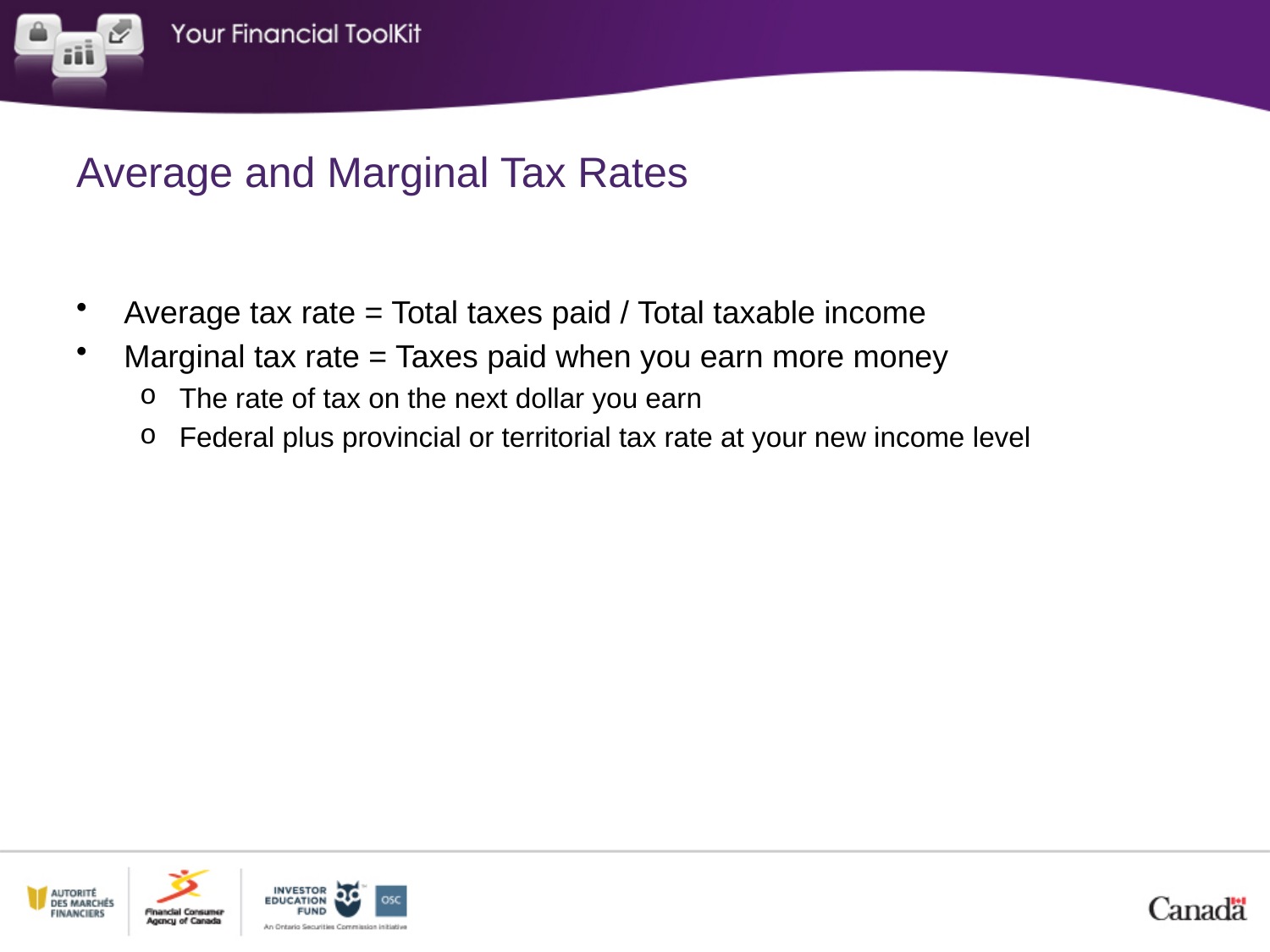

# Average and Marginal Tax Rates
Average tax rate = Total taxes paid / Total taxable income
Marginal tax rate = Taxes paid when you earn more money
The rate of tax on the next dollar you earn
Federal plus provincial or territorial tax rate at your new income level